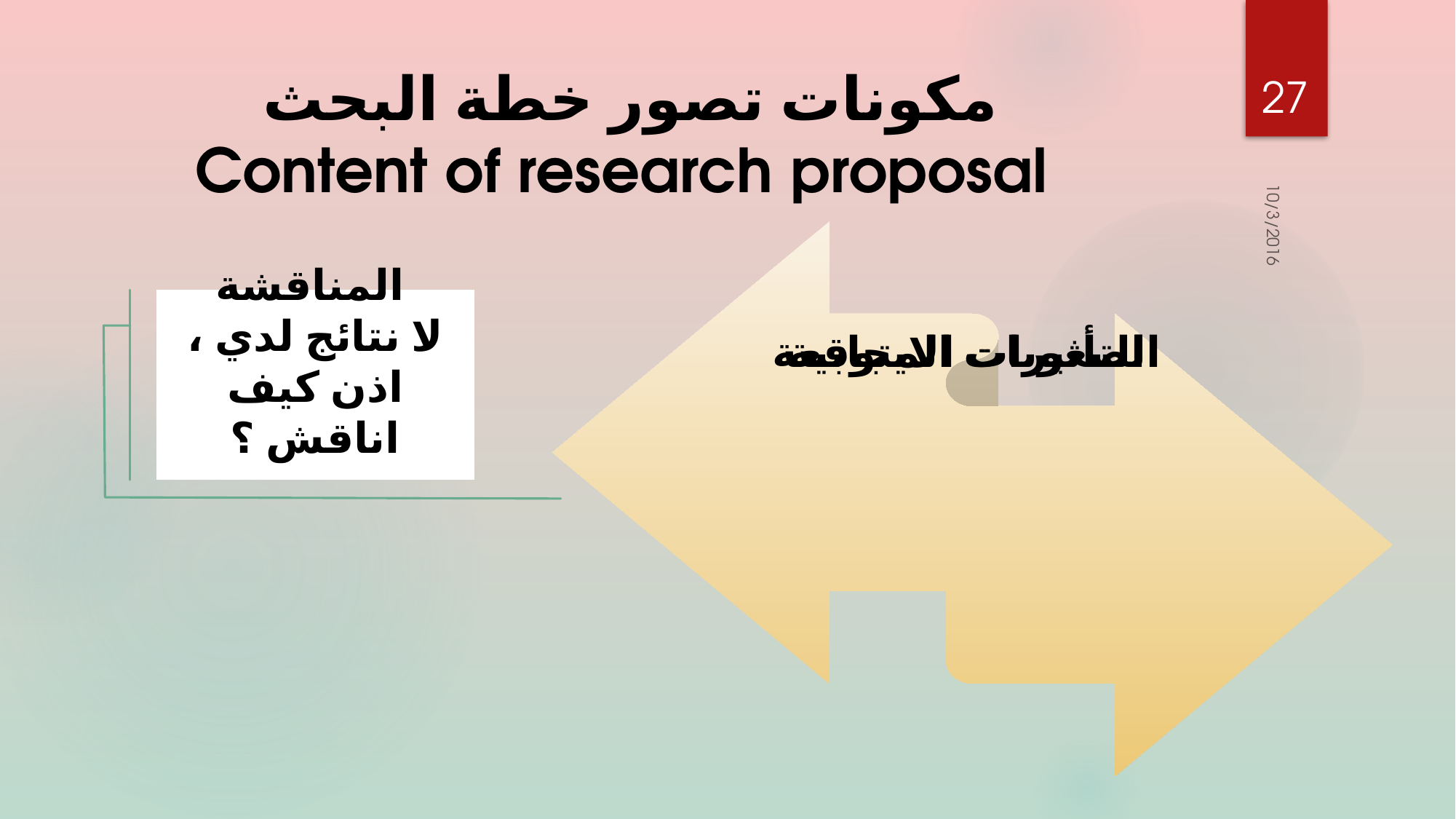

27
# مكونات تصور خطة البحث Content of research proposal
10/3/2016

المناقشة
لا نتائج لدي ، اذن كيف اناقش ؟